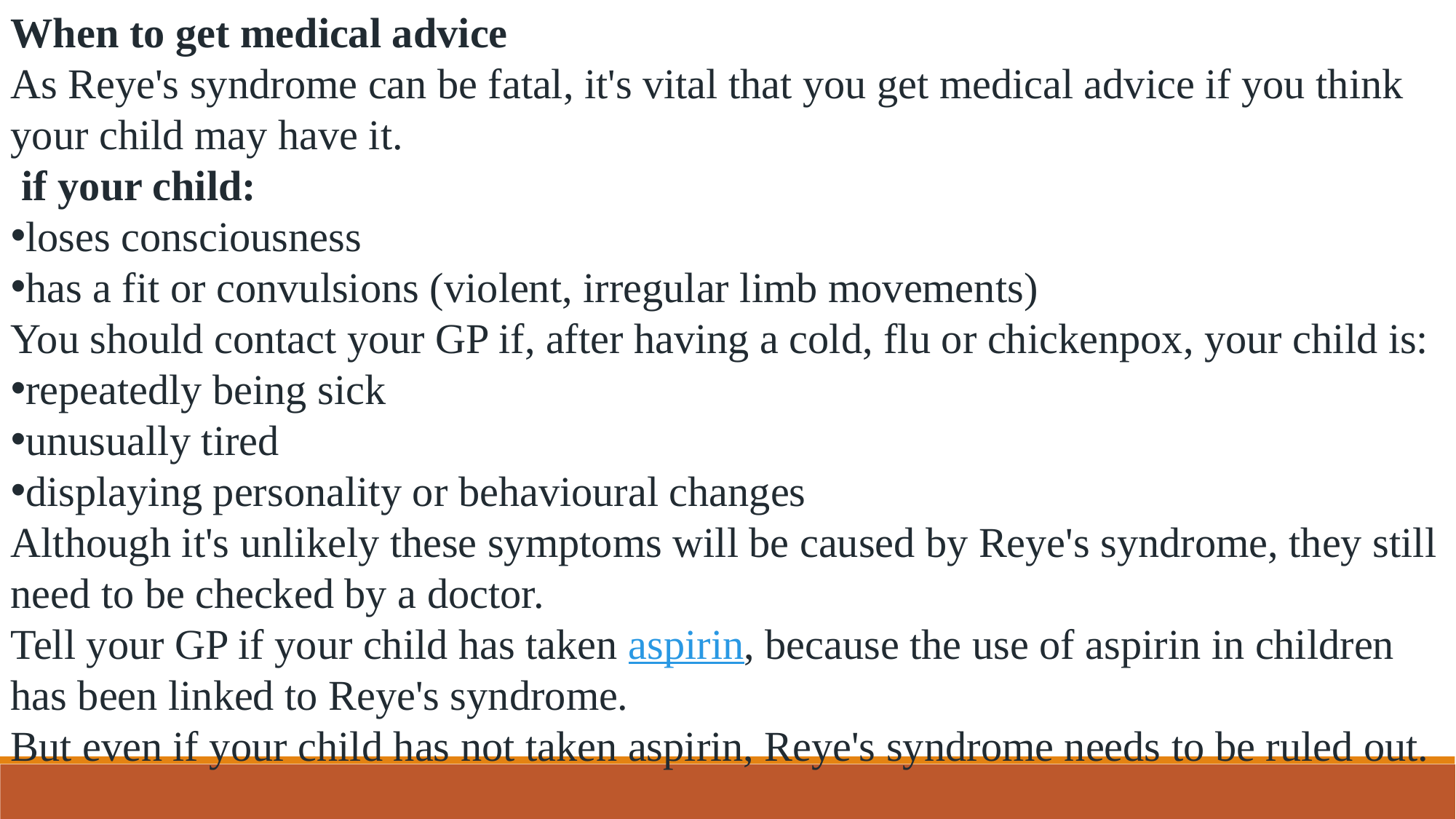

When to get medical advice
As Reye's syndrome can be fatal, it's vital that you get medical advice if you think your child may have it.
 if your child:
loses consciousness
has a fit or convulsions (violent, irregular limb movements)
You should contact your GP if, after having a cold, flu or chickenpox, your child is:
repeatedly being sick
unusually tired
displaying personality or behavioural changes
Although it's unlikely these symptoms will be caused by Reye's syndrome, they still need to be checked by a doctor.
Tell your GP if your child has taken aspirin, because the use of aspirin in children has been linked to Reye's syndrome.
But even if your child has not taken aspirin, Reye's syndrome needs to be ruled out.